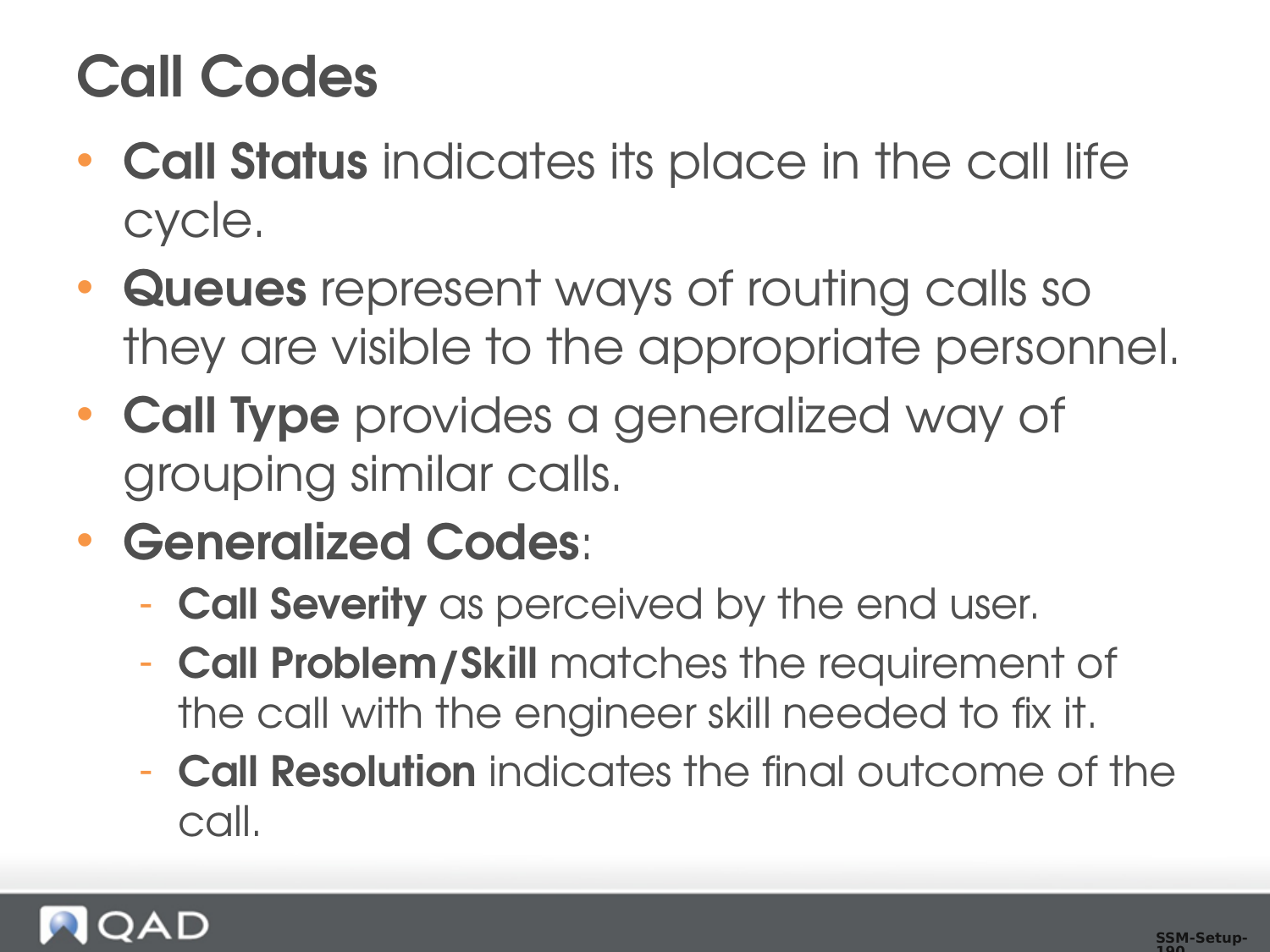

# Call Codes
Call Status indicates its place in the call life cycle.
Queues represent ways of routing calls so they are visible to the appropriate personnel.
Call Type provides a generalized way of grouping similar calls.
Generalized Codes:
Call Severity as perceived by the end user.
Call Problem/Skill matches the requirement of the call with the engineer skill needed to fix it.
Call Resolution indicates the final outcome of the call.

SSM-Setup-190